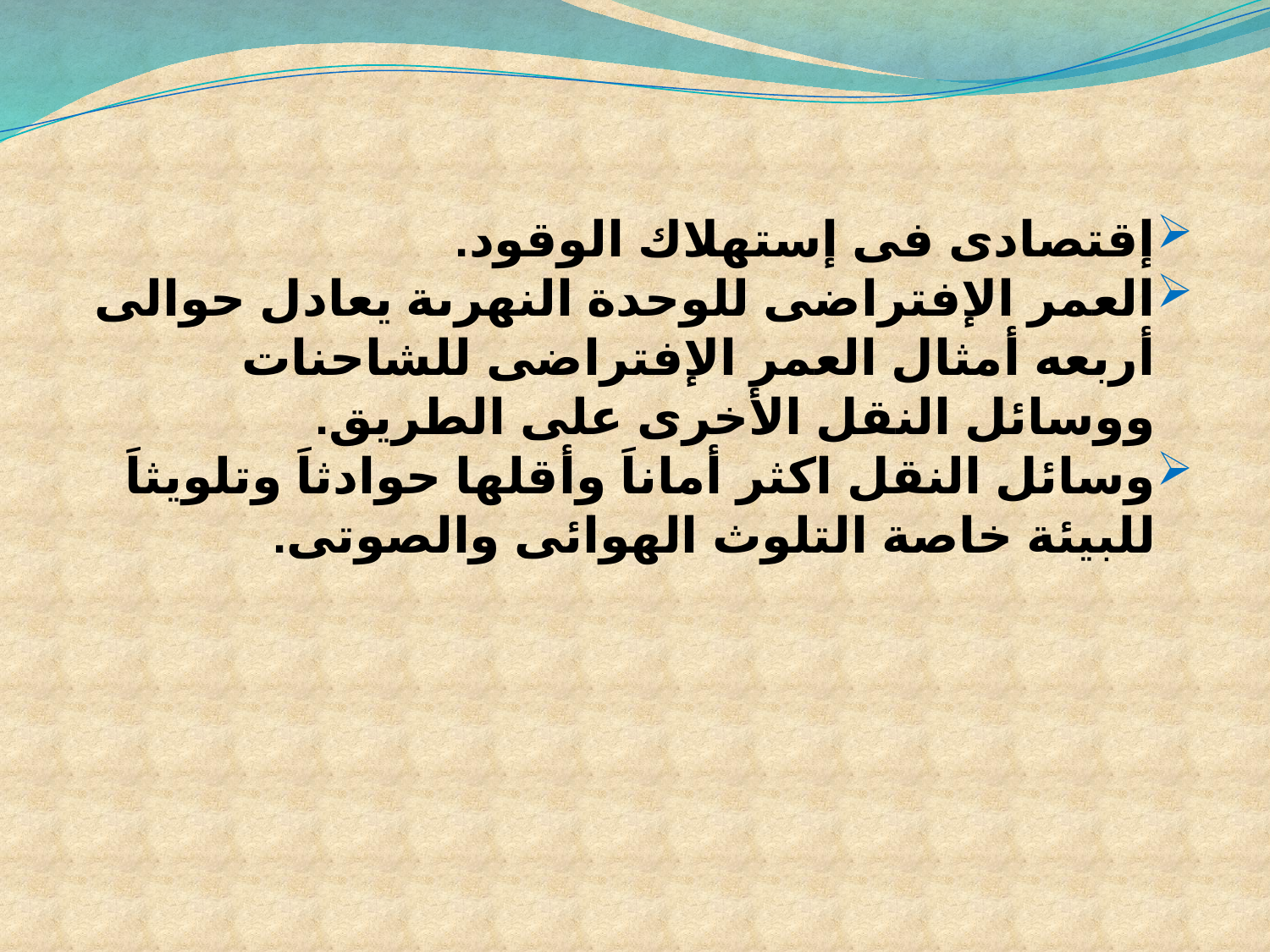

إقتصادى فى إستهلاك الوقود.
العمر الإفتراضى للوحدة النهرىة يعادل حوالى أربعه أمثال العمر الإفتراضى للشاحنات ووسائل النقل الأخرى على الطريق.
وسائل النقل اكثر أماناَ وأقلها حوادثاَ وتلويثاَ للبيئة خاصة التلوث الهوائى والصوتى.